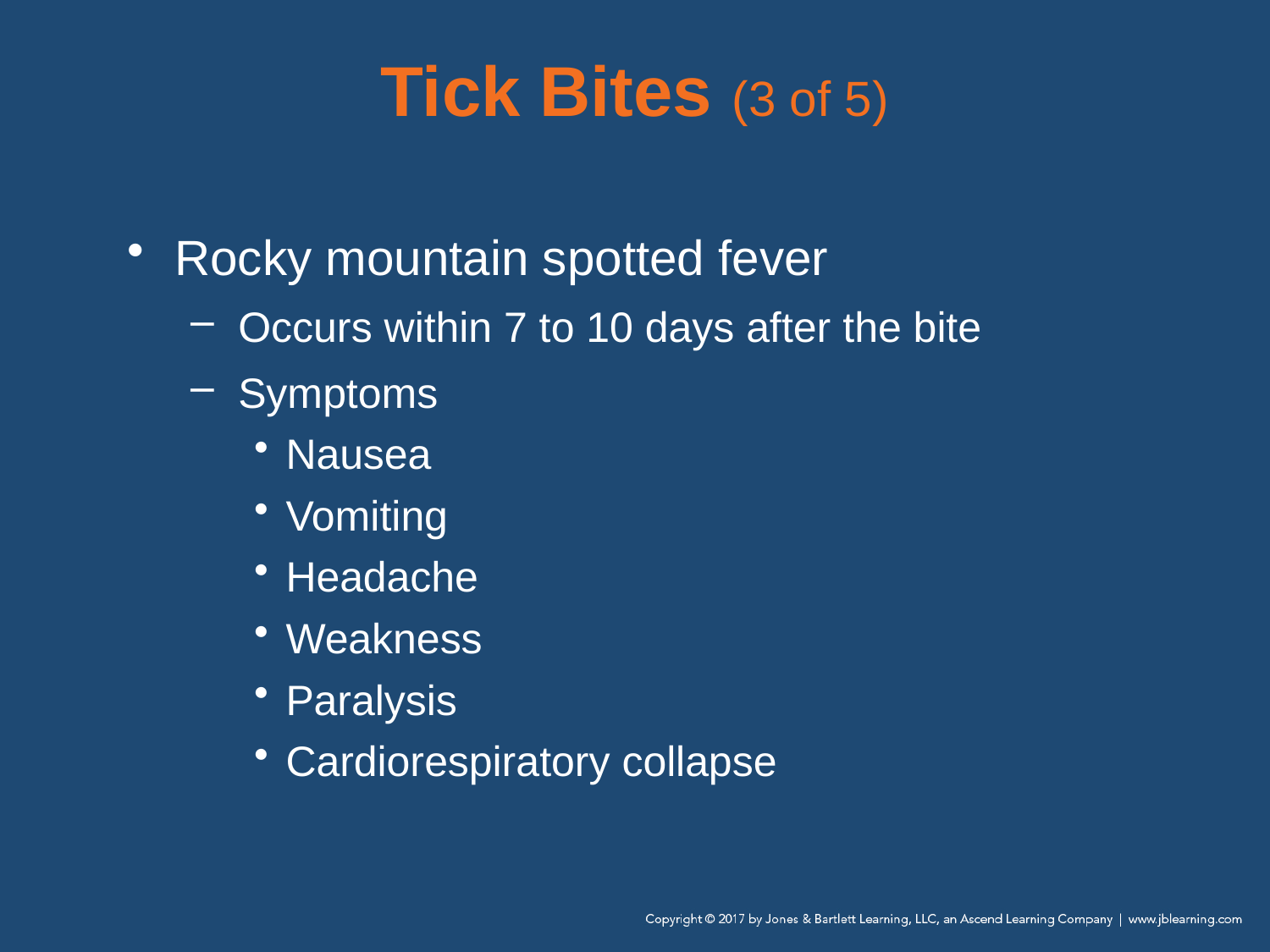

# Tick Bites (3 of 5)
Rocky mountain spotted fever
Occurs within 7 to 10 days after the bite
Symptoms
Nausea
Vomiting
Headache
Weakness
Paralysis
Cardiorespiratory collapse